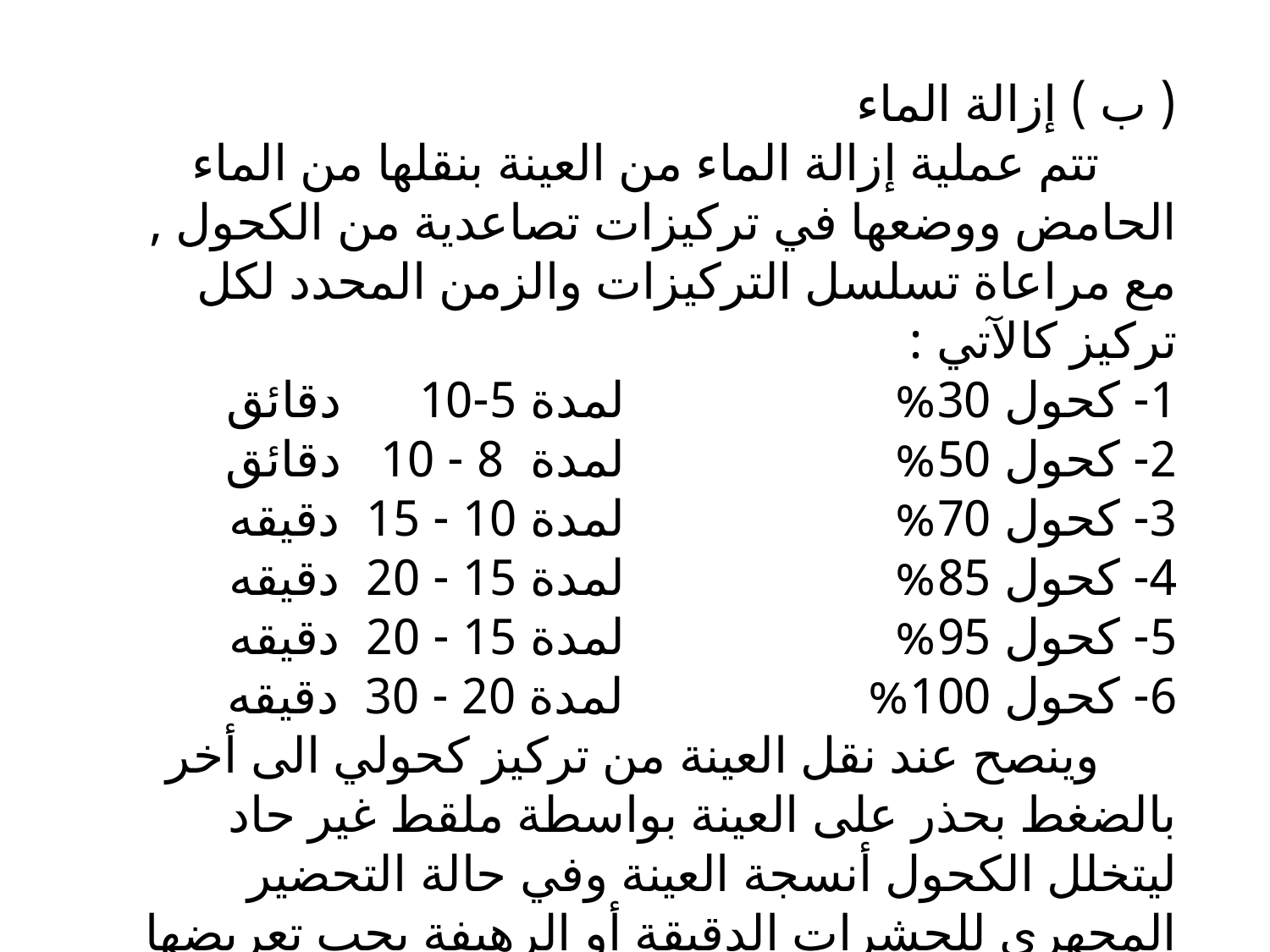

( ب ) إزالة الماء
      تتم عملية إزالة الماء من العينة بنقلها من الماء الحامض ووضعها في تركيزات تصاعدية من الكحول , مع مراعاة تسلسل التركيزات والزمن المحدد لكل تركيز كالآتي :
1- كحول 30%                     لمدة 5-10      دقائق
2- كحول 50%                     لمدة  8 - 10   دقائق
3- كحول 70%                     لمدة 10 - 15  دقيقه
4- كحول 85%                     لمدة 15 - 20  دقيقه
5- كحول 95%                     لمدة 15 - 20  دقيقه
6- كحول 100%                   لمدة 20 - 30  دقيقه
      وينصح عند نقل العينة من تركيز كحولي الى أخر بالضغط بحذر على العينة بواسطة ملقط غير حاد ليتخلل الكحول أنسجة العينة وفي حالة التحضير المجهري للحشرات الدقيقة أو الرهيفة يجب تعريضها لتركيزات